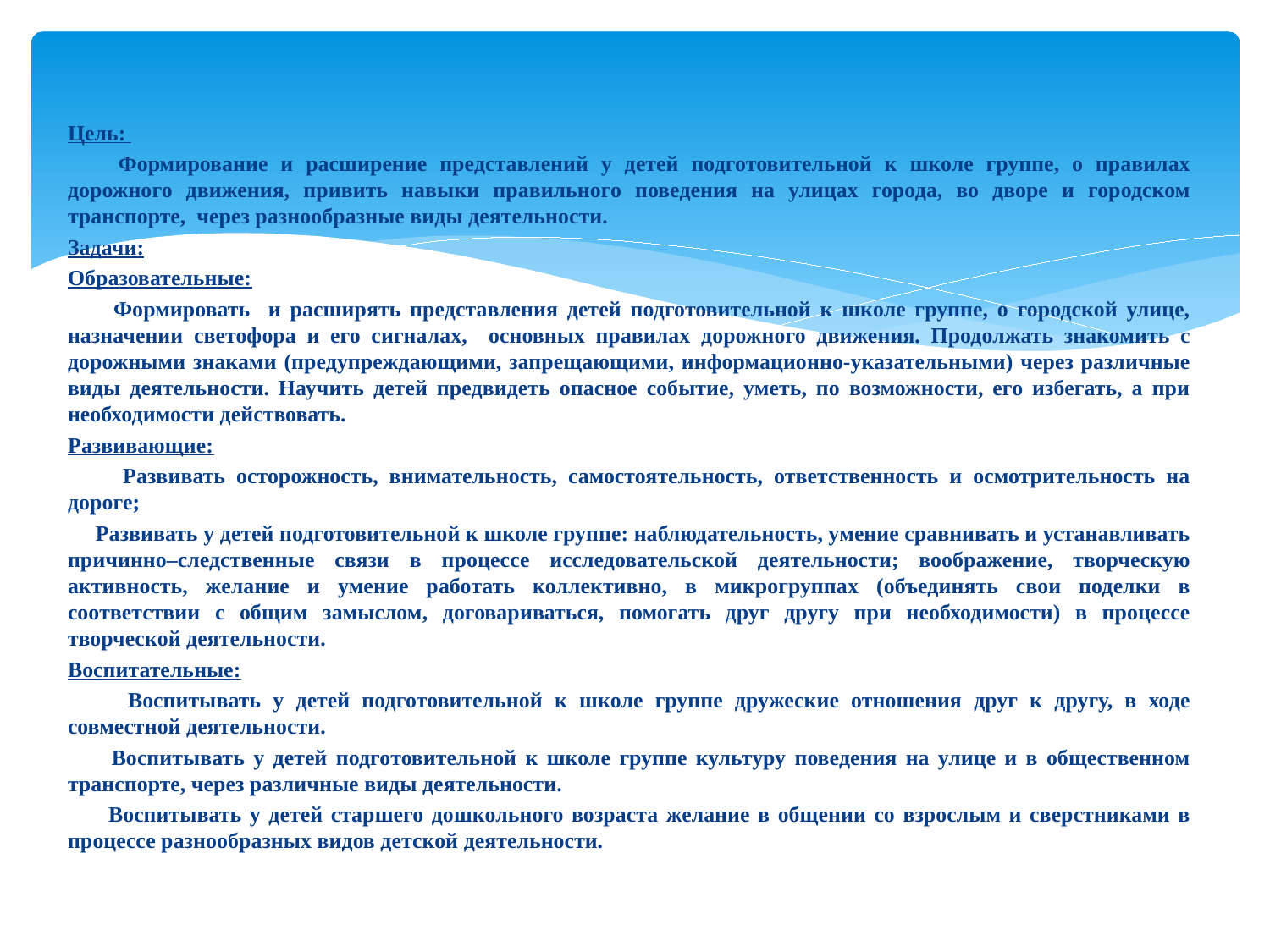

Цель:
    Формирование и расширение представлений у детей подготовительной к школе группе, о правилах дорожного движения, привить навыки правильного поведения на улицах города, во дворе и городском транспорте,  через разнообразные виды деятельности.
Задачи:
Образовательные:
     Формировать  и расширять представления детей подготовительной к школе группе, о городской улице, назначении светофора и его сигналах,  основных правилах дорожного движения. Продолжать знакомить с дорожными знаками (предупреждающими, запрещающими, информационно-указательными) через различные виды деятельности. Научить детей предвидеть опасное событие, уметь, по возможности, его избегать, а при необходимости действовать.
Развивающие:
     Развивать осторожность, внимательность, самостоятельность, ответственность и осмотрительность на дороге;
     Развивать у детей подготовительной к школе группе: наблюдательность, умение сравнивать и устанавливать причинно–следственные связи в процессе исследовательской деятельности; воображение, творческую активность, желание и умение работать коллективно, в микрогруппах (объединять свои поделки в соответствии с общим замыслом, договариваться, помогать друг другу при необходимости) в процессе творческой деятельности.
Воспитательные:
     Воспитывать у детей подготовительной к школе группе дружеские отношения друг к другу, в ходе совместной деятельности.
     Воспитывать у детей подготовительной к школе группе культуру поведения на улице и в общественном транспорте, через различные виды деятельности.
     Воспитывать у детей старшего дошкольного возраста желание в общении со взрослым и сверстниками в процессе разнообразных видов детской деятельности.